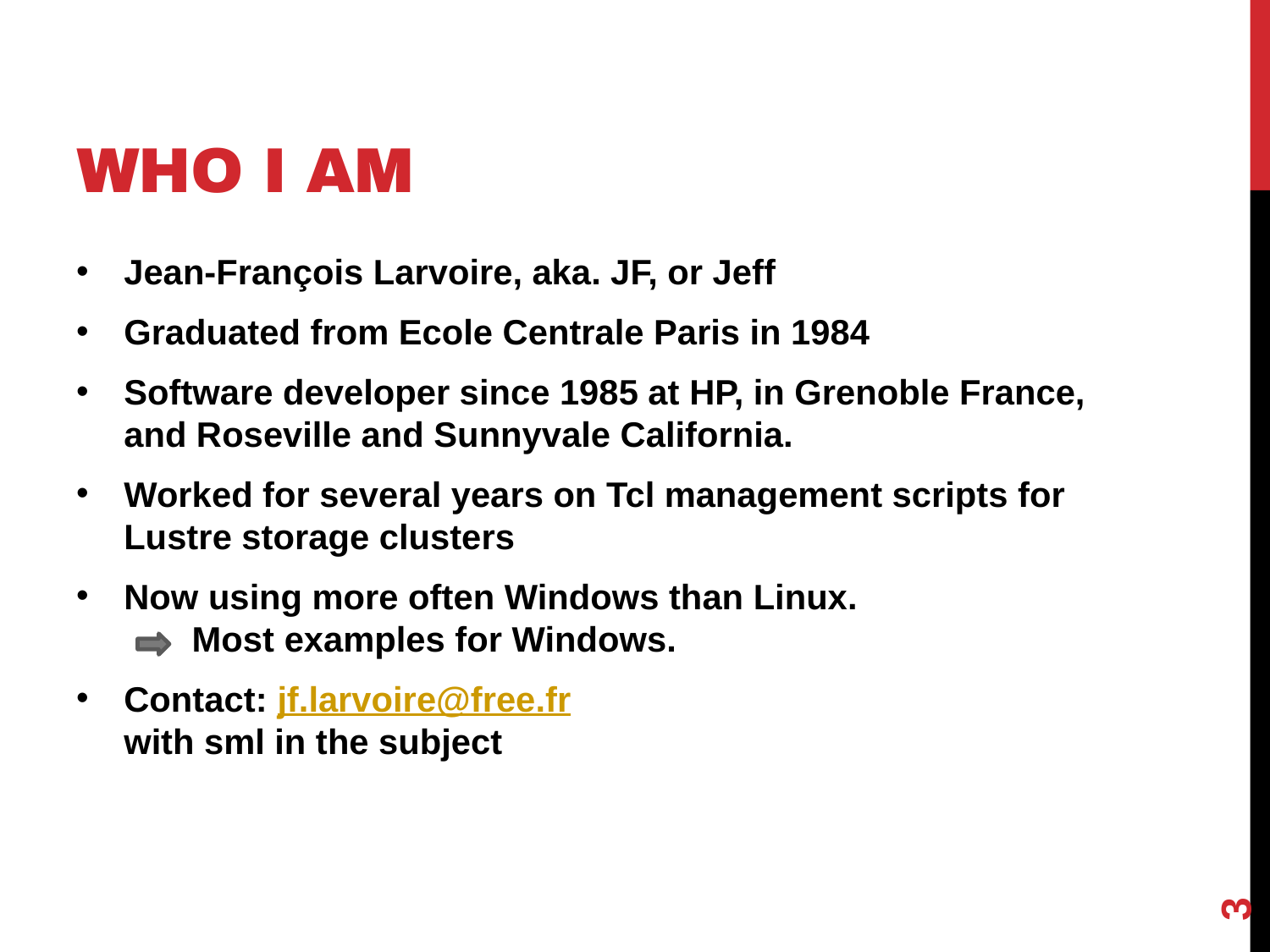

# Who I am
Jean-François Larvoire, aka. JF, or Jeff
Graduated from Ecole Centrale Paris in 1984
Software developer since 1985 at HP, in Grenoble France, and Roseville and Sunnyvale California.
Worked for several years on Tcl management scripts for Lustre storage clusters
Now using more often Windows than Linux.
       Most examples for Windows.
Contact: jf.larvoire@free.fr
with sml in the subject

3